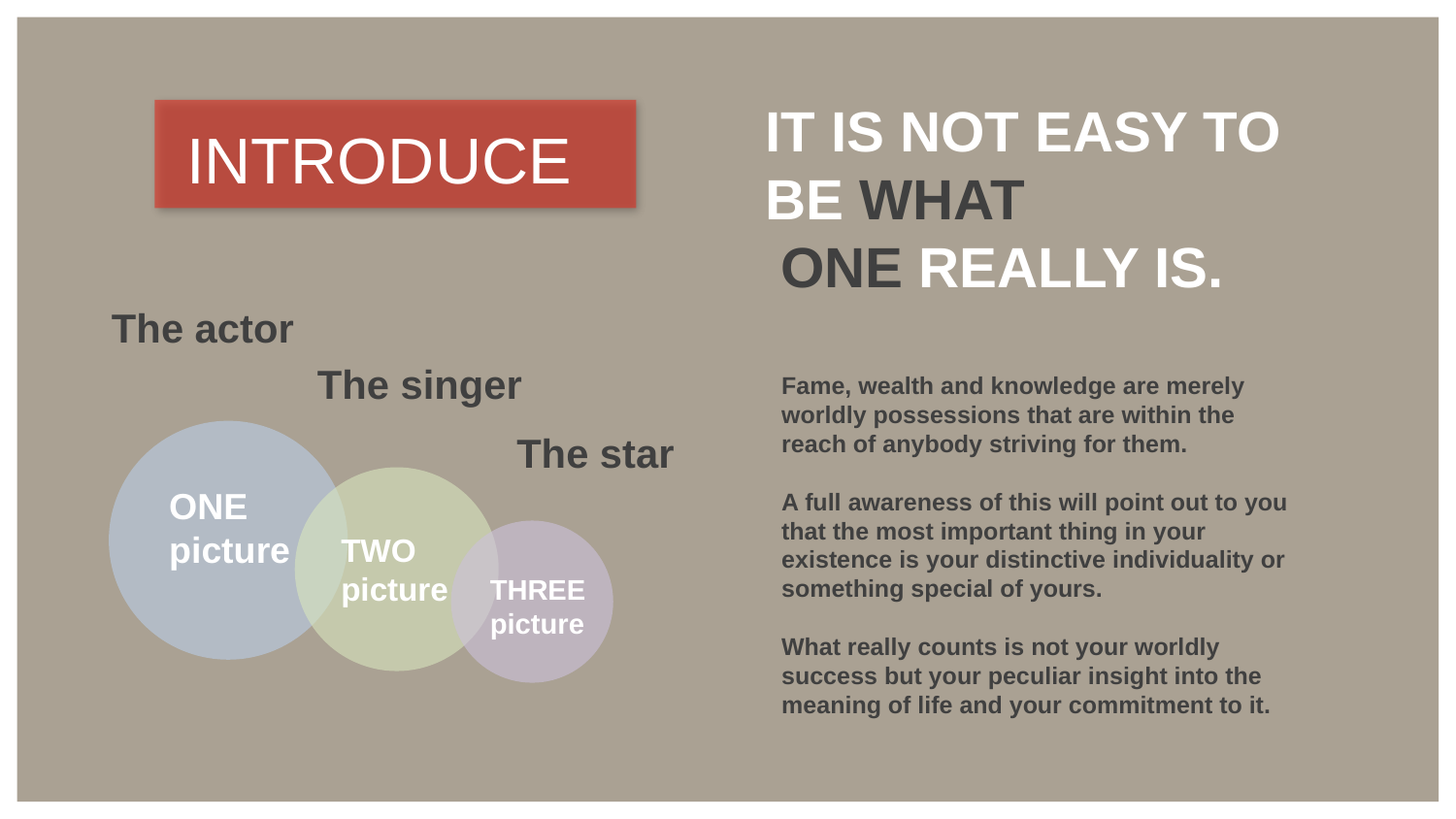

IT IS NOT EASY TO
BE WHAT
 ONE REALLY IS.

INTRODUCE
The actor
The singer
Fame, wealth and knowledge are merely worldly possessions that are within the reach of anybody striving for them.

A full awareness of this will point out to you that the most important thing in your existence is your distinctive individuality or something special of yours.

What really counts is not your worldly success but your peculiar insight into the meaning of life and your commitment to it.

The star

ONE
picture

TWO
picture
THREE
picture